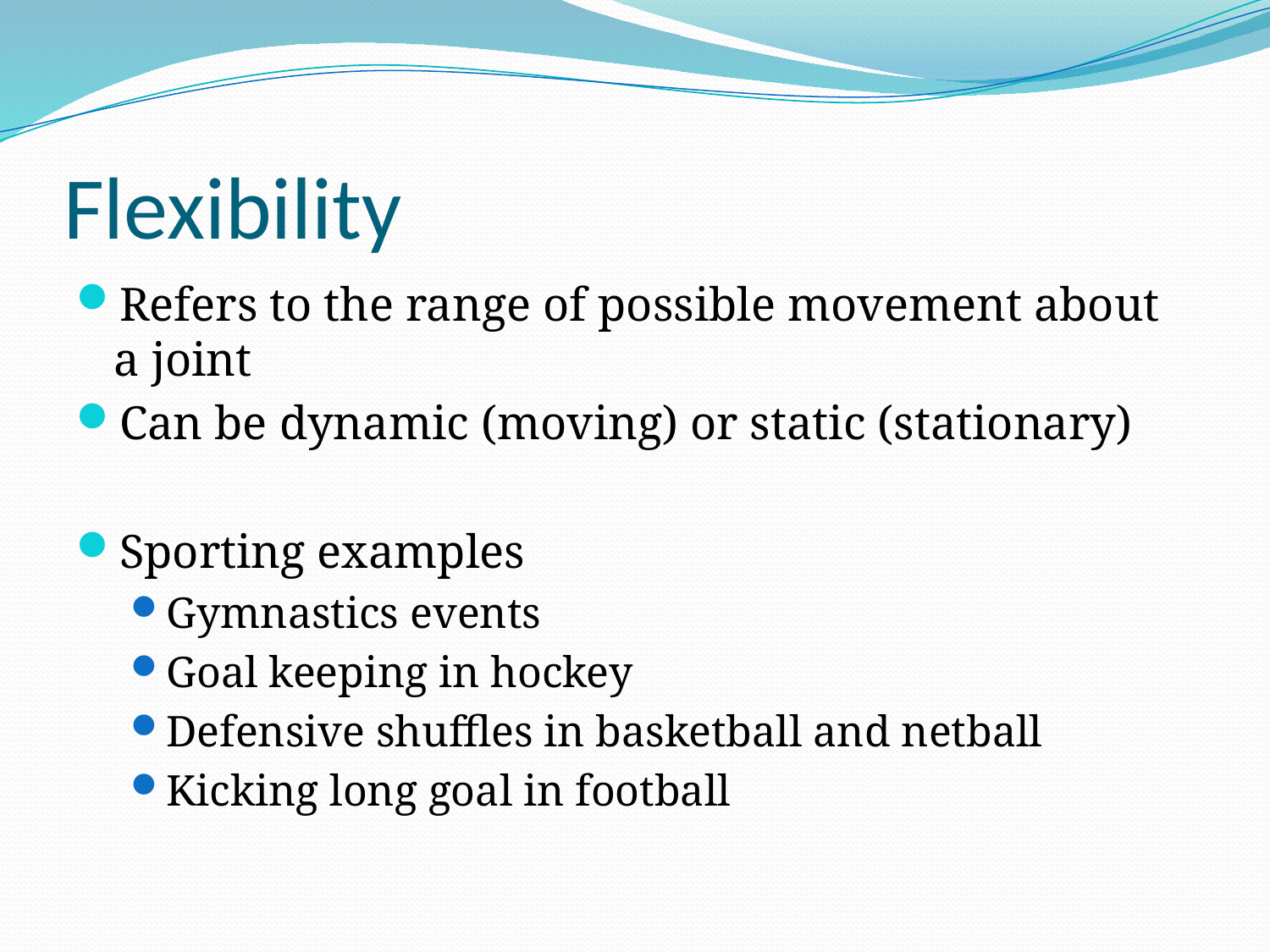

# Flexibility
Refers to the range of possible movement about a joint
Can be dynamic (moving) or static (stationary)

Sporting examples
Gymnastics events
Goal keeping in hockey
Defensive shuffles in basketball and netball
Kicking long goal in football